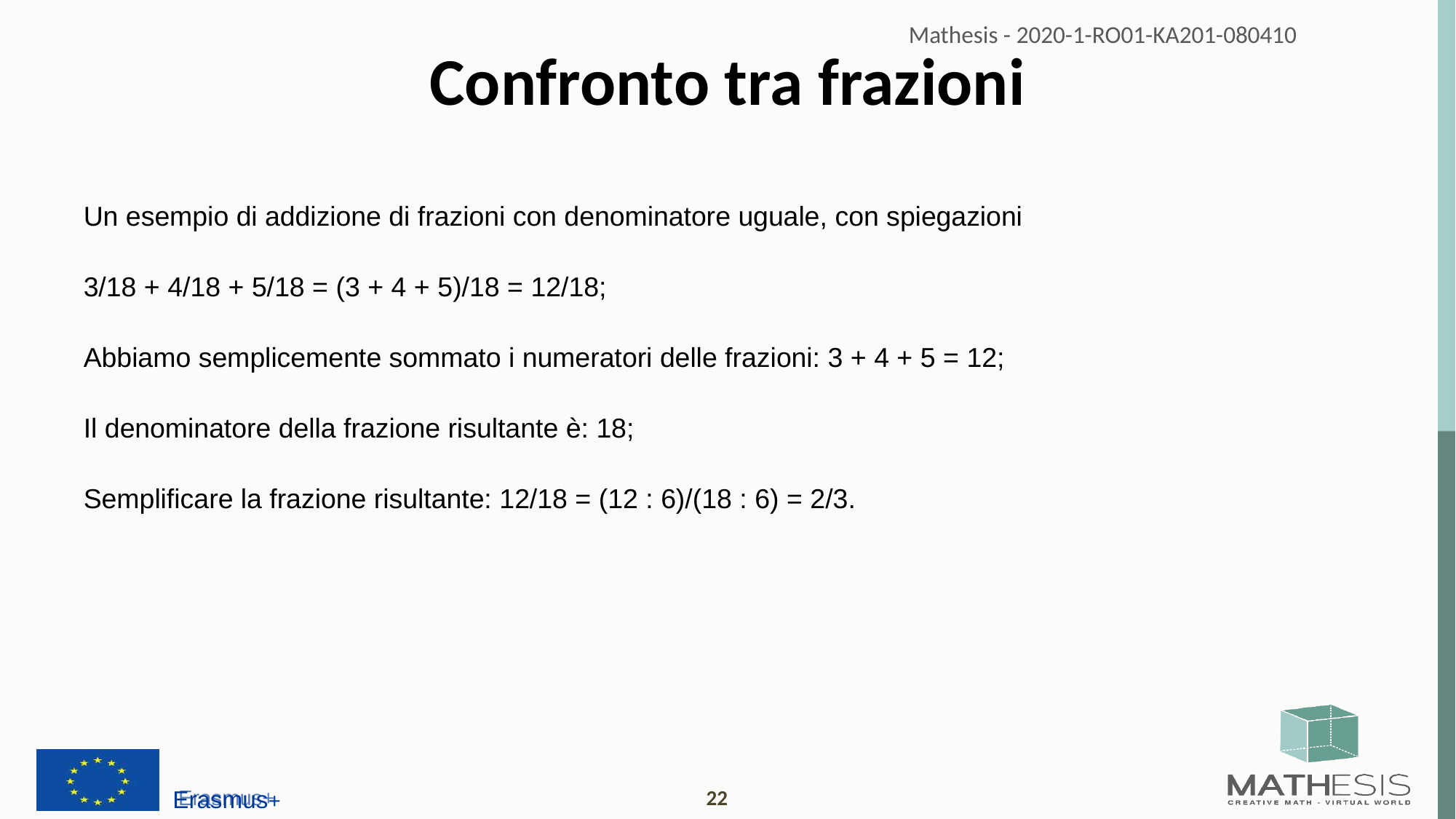

# Confronto tra frazioni
Un esempio di addizione di frazioni con denominatore uguale, con spiegazioni
3/18 + 4/18 + 5/18 = (3 + 4 + 5)/18 = 12/18;
Abbiamo semplicemente sommato i numeratori delle frazioni: 3 + 4 + 5 = 12;
Il denominatore della frazione risultante è: 18;
Semplificare la frazione risultante: 12/18 = (12 : 6)/(18 : 6) = 2/3.